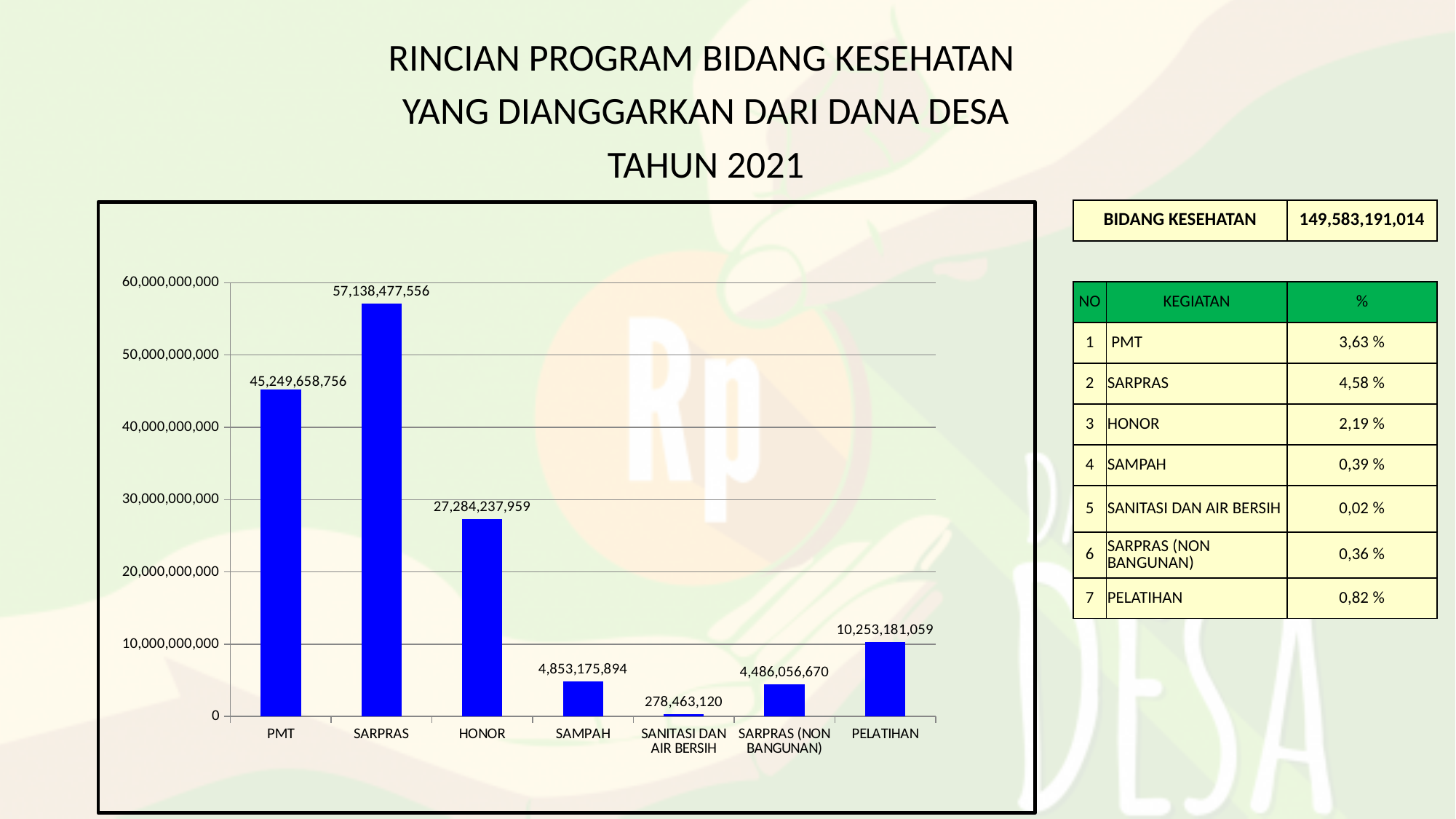

RINCIAN PROGRAM BIDANG KESEHATAN
YANG DIANGGARKAN DARI DANA DESA
TAHUN 2021

### Chart

| Category | NTB |
|---|---|
| PMT | 45249658756.4 |
| SARPRAS | 57138477556.48262 |
| HONOR | 27284237959.0 |
| SAMPAH | 4853175894.0 |
| SANITASI DAN AIR BERSIH | 278463120.0 |
| SARPRAS (NON BANGUNAN) | 4486056670.0 |
| PELATIHAN | 10253181058.5 |
| BIDANG KESEHATAN |  | 149,583,191,014 |
| --- | --- | --- |
|  |  |  |
| NO | KEGIATAN | % |
| 1 | PMT | 3,63 % |
| 2 | SARPRAS | 4,58 % |
| 3 | HONOR | 2,19 % |
| 4 | SAMPAH | 0,39 % |
| 5 | SANITASI DAN AIR BERSIH | 0,02 % |
| 6 | SARPRAS (NON BANGUNAN) | 0,36 % |
| 7 | PELATIHAN | 0,82 % |